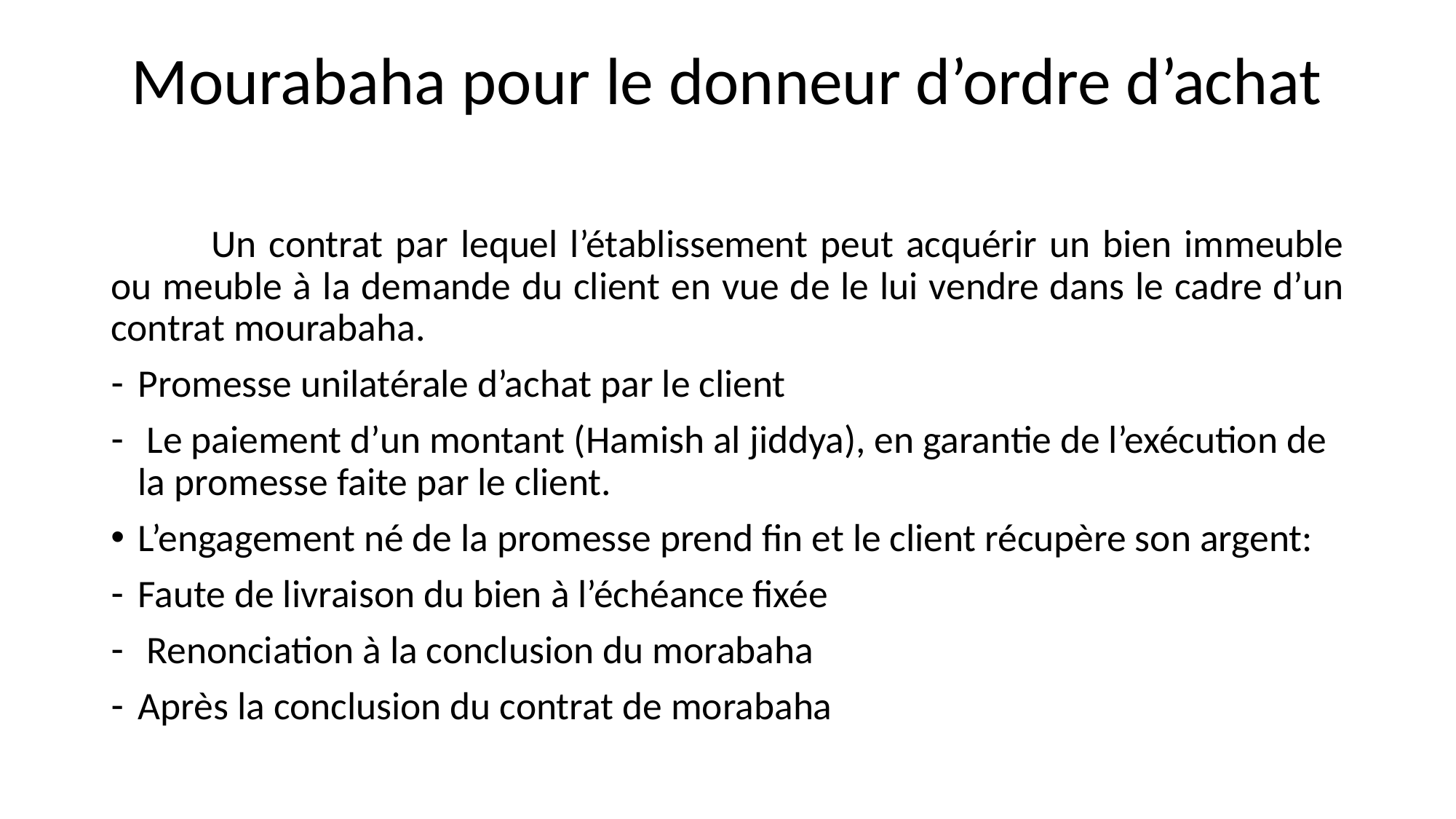

# Mourabaha pour le donneur d’ordre d’achat
	Un contrat par lequel l’établissement peut acquérir un bien immeuble ou meuble à la demande du client en vue de le lui vendre dans le cadre d’un contrat mourabaha.
Promesse unilatérale d’achat par le client
 Le paiement d’un montant (Hamish al jiddya), en garantie de l’exécution de la promesse faite par le client.
L’engagement né de la promesse prend fin et le client récupère son argent:
Faute de livraison du bien à l’échéance fixée
 Renonciation à la conclusion du morabaha
Après la conclusion du contrat de morabaha